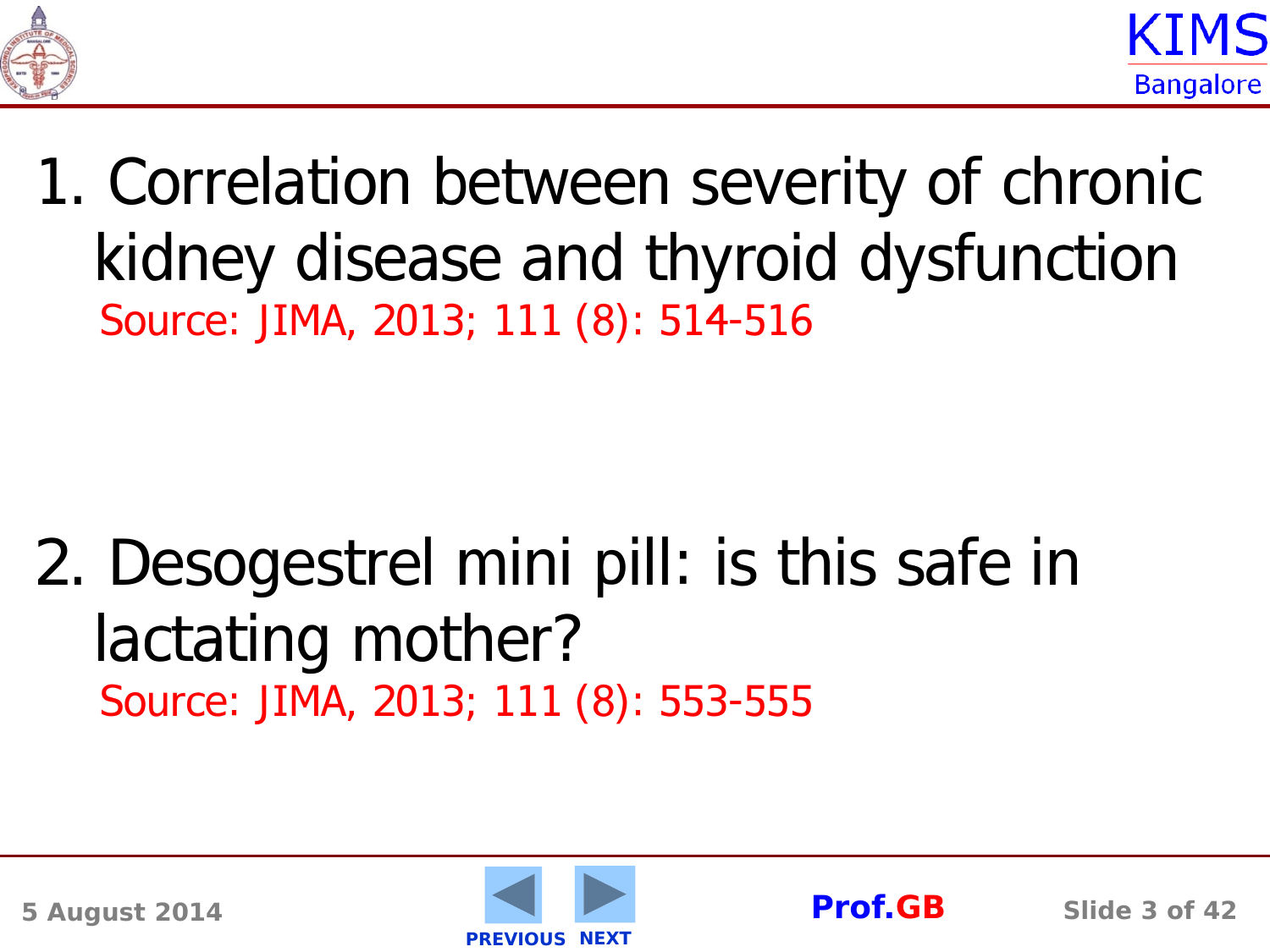

1. Correlation between severity of chronic
   kidney disease and thyroid dysfunction
     Source: JIMA, 2013; 111 (8): 514-516
2. Desogestrel mini pill: is this safe in
   lactating mother?
     Source: JIMA, 2013; 111 (8): 553-555
5 August 2014